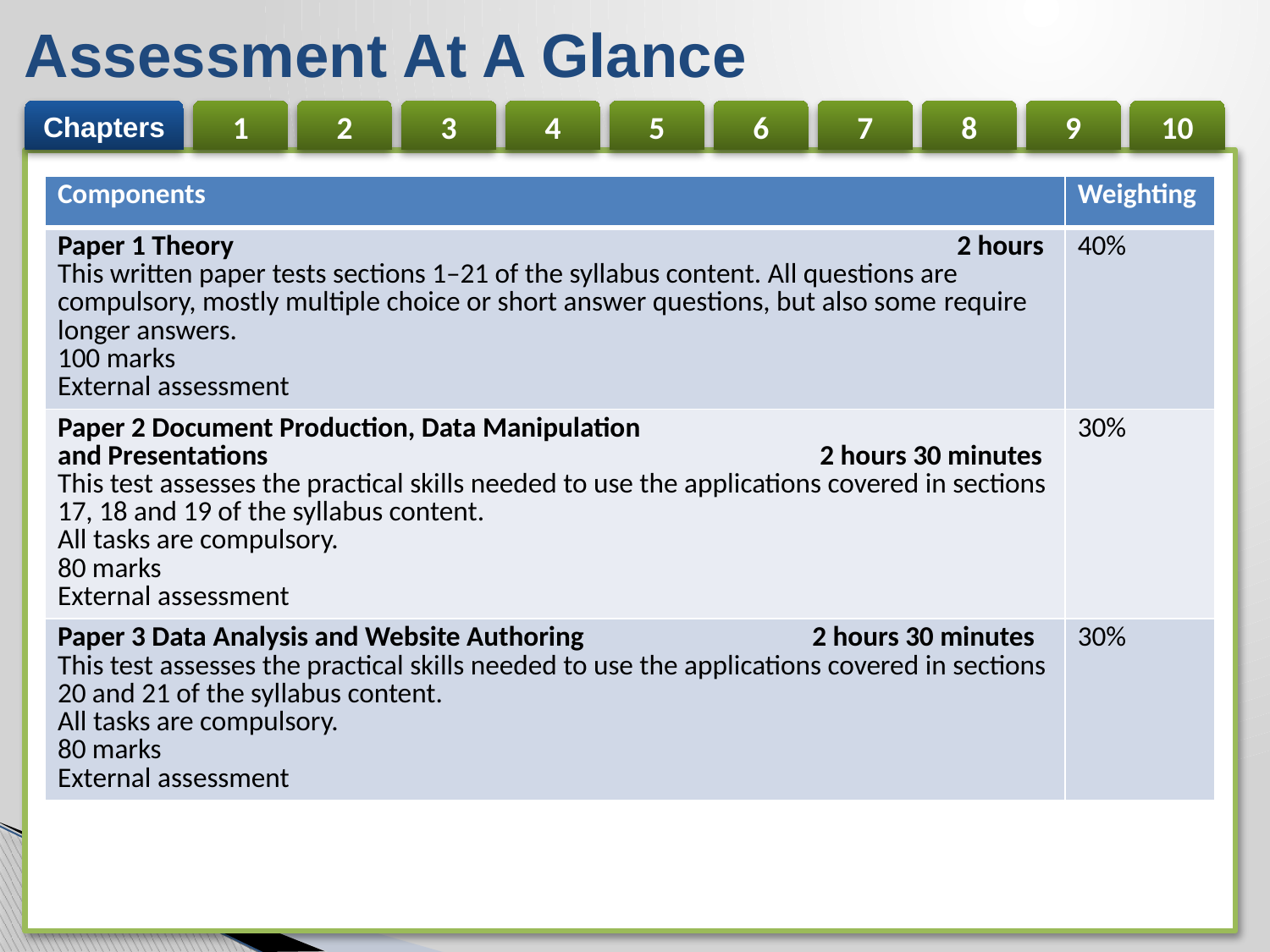

# Assessment At A Glance
Chapters
1
2
3
4
5
6
7
8
9
10

| Components | Weighting |
| --- | --- |
| Paper 1 Theory 2 hours This written paper tests sections 1–21 of the syllabus content. All questions are compulsory, mostly multiple choice or short answer questions, but also some require longer answers. 100 marks External assessment | 40% |
| Paper 2 Document Production, Data Manipulation and Presentations 2 hours 30 minutes This test assesses the practical skills needed to use the applications covered in sections 17, 18 and 19 of the syllabus content. All tasks are compulsory. 80 marks External assessment | 30% |
| Paper 3 Data Analysis and Website Authoring 2 hours 30 minutes This test assesses the practical skills needed to use the applications covered in sections 20 and 21 of the syllabus content. All tasks are compulsory. 80 marks External assessment | 30% |